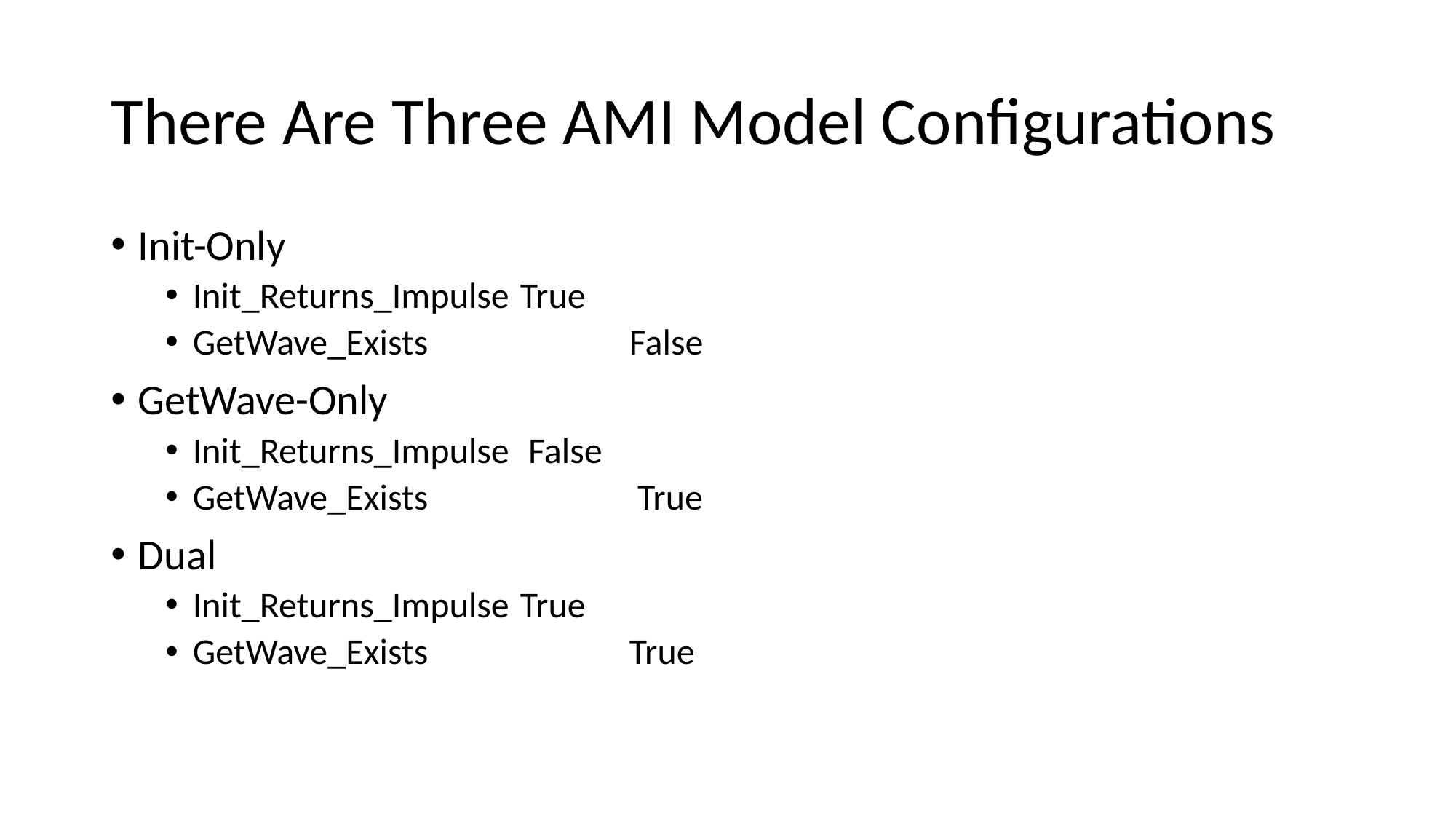

# There Are Three AMI Model Configurations
Init-Only
Init_Returns_Impulse	True
GetWave_Exists		False
GetWave-Only
Init_Returns_Impulse	 False
GetWave_Exists		 True
Dual
Init_Returns_Impulse	True
GetWave_Exists		True